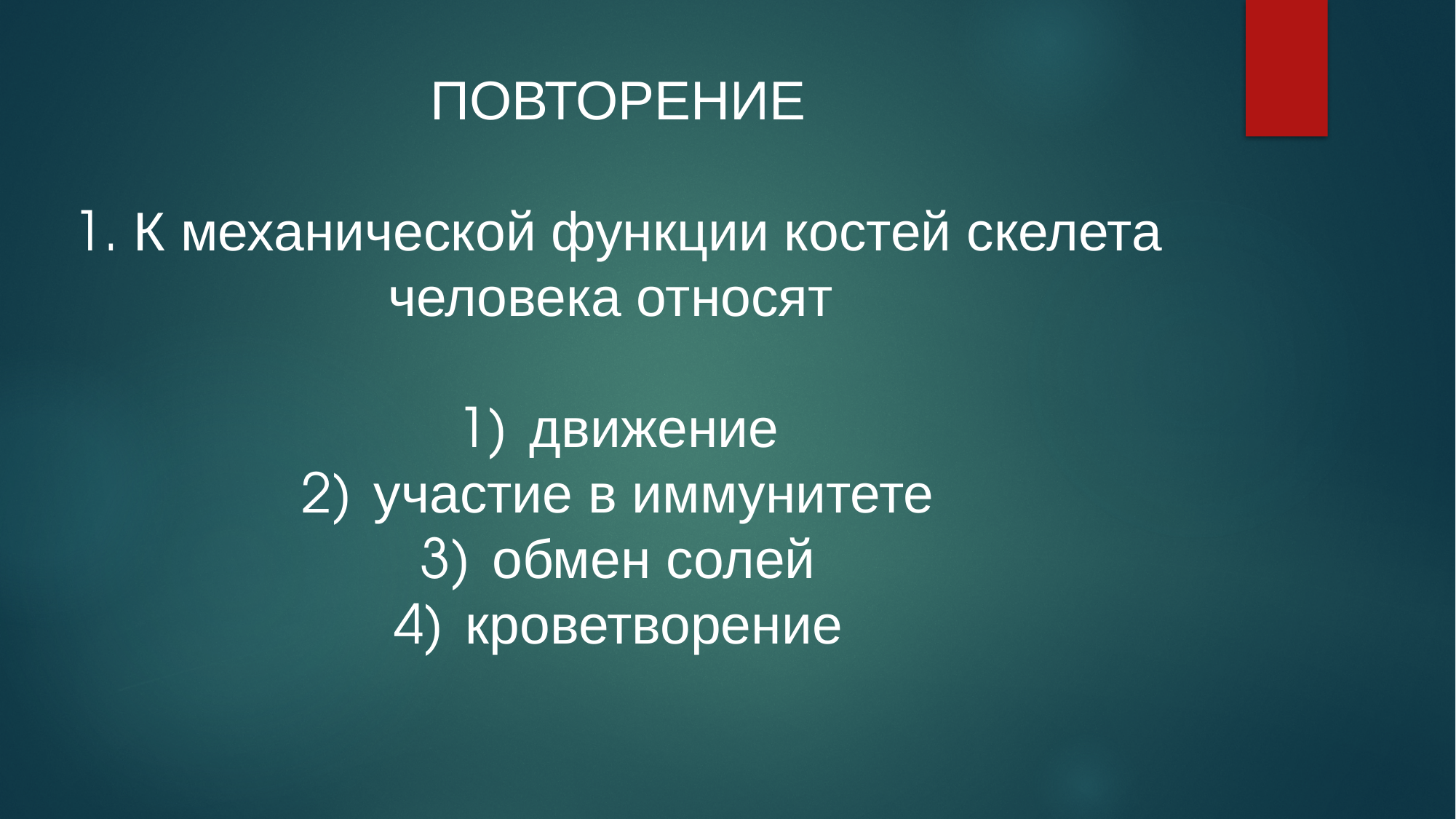

ПОВТОРЕНИЕ

1. К механической функции костей скелета человека относят

1)  движение
2)  участие в иммунитете
3)  обмен солей
4)  кроветворение